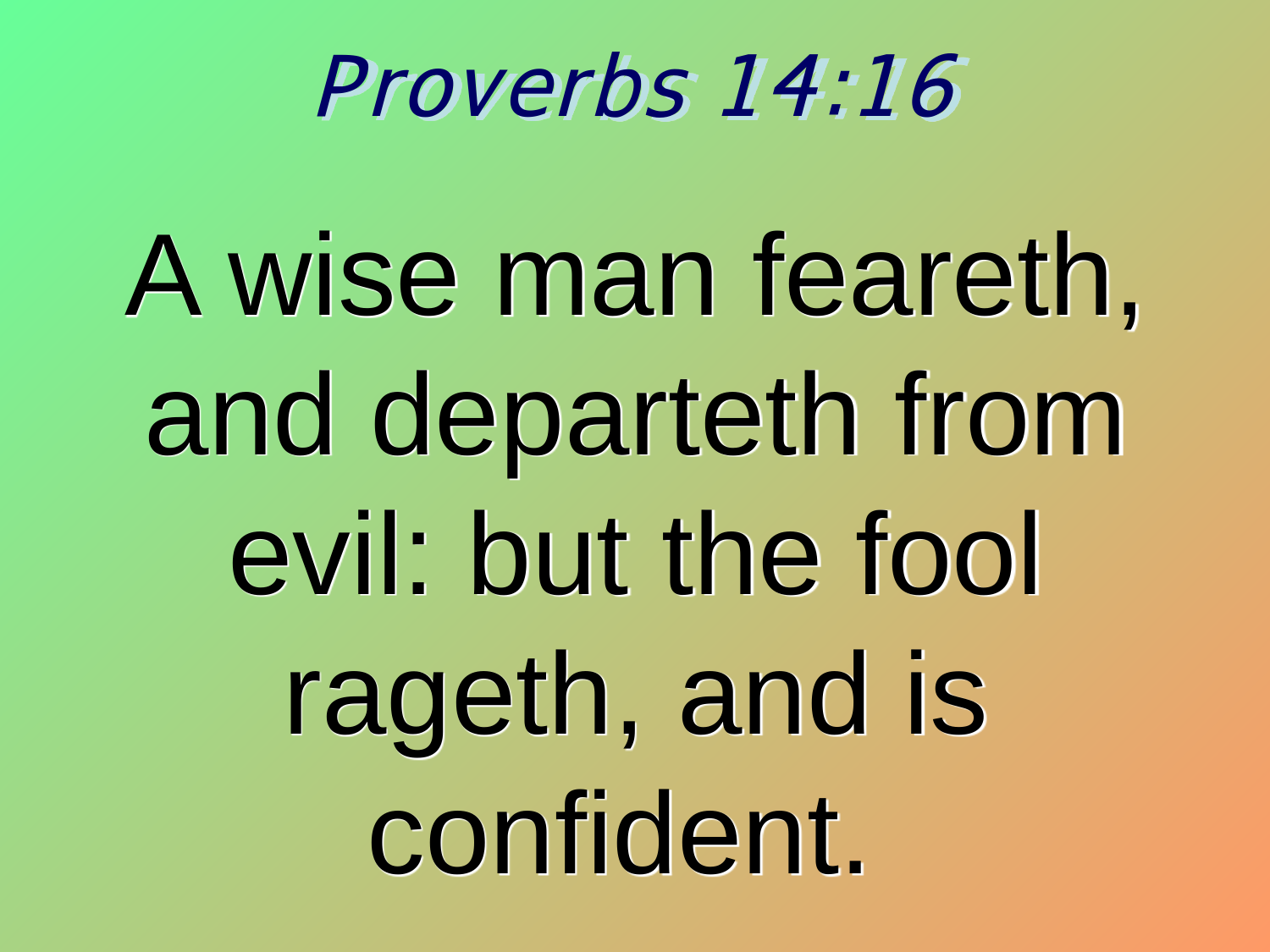

Proverbs 14:16
A wise man feareth, and departeth from evil: but the fool rageth, and is confident.